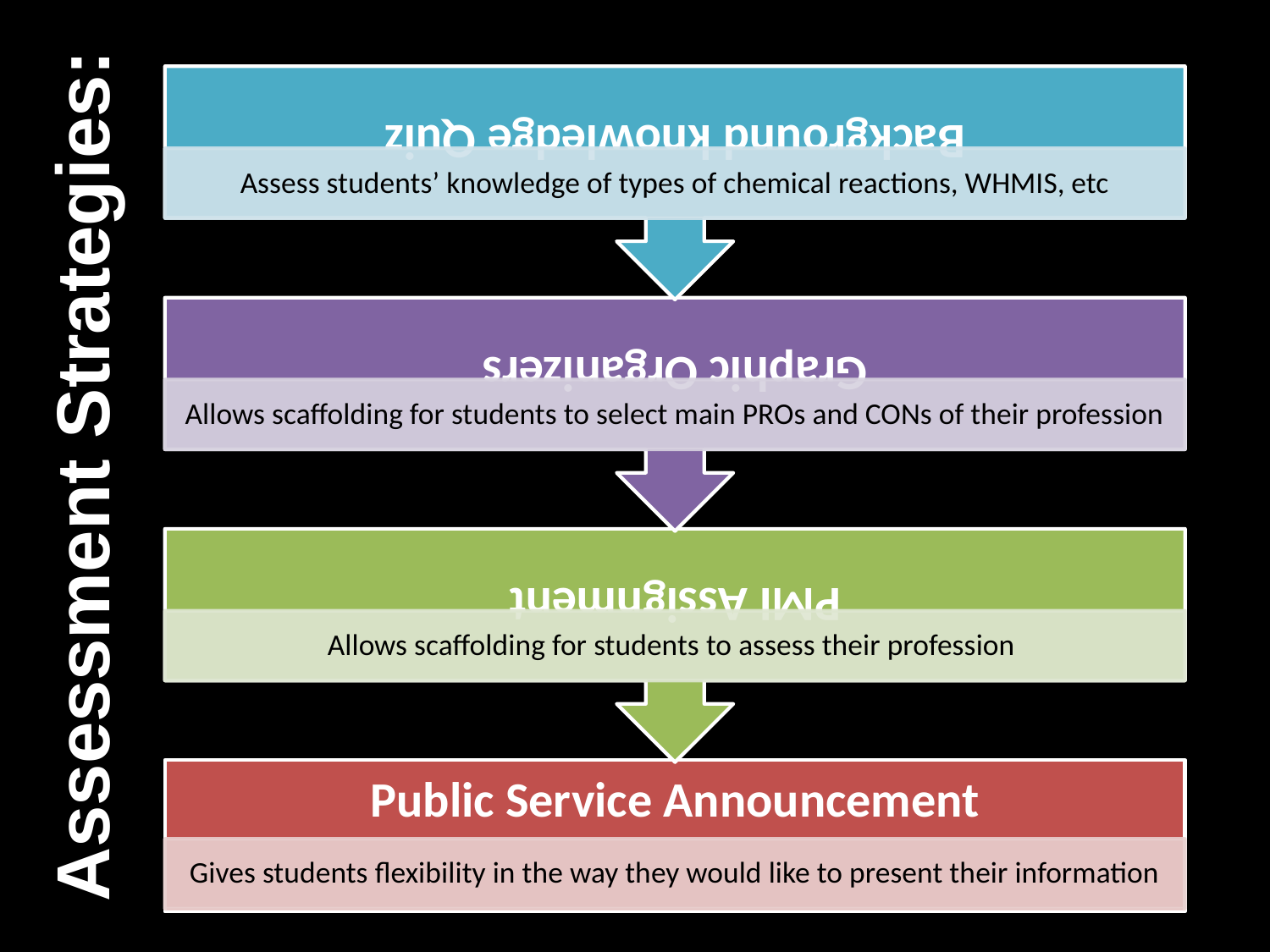

Public Service Announcement
Gives students flexibility in the way they would like to present their information
PMI Assignment
Allows scaffolding for students to assess their profession
Graphic Organizers
Allows scaffolding for students to select main PROs and CONs of their profession
Background knowledge Quiz
Assess students’ knowledge of types of chemical reactions, WHMIS, etc

# Assessment Strategies: